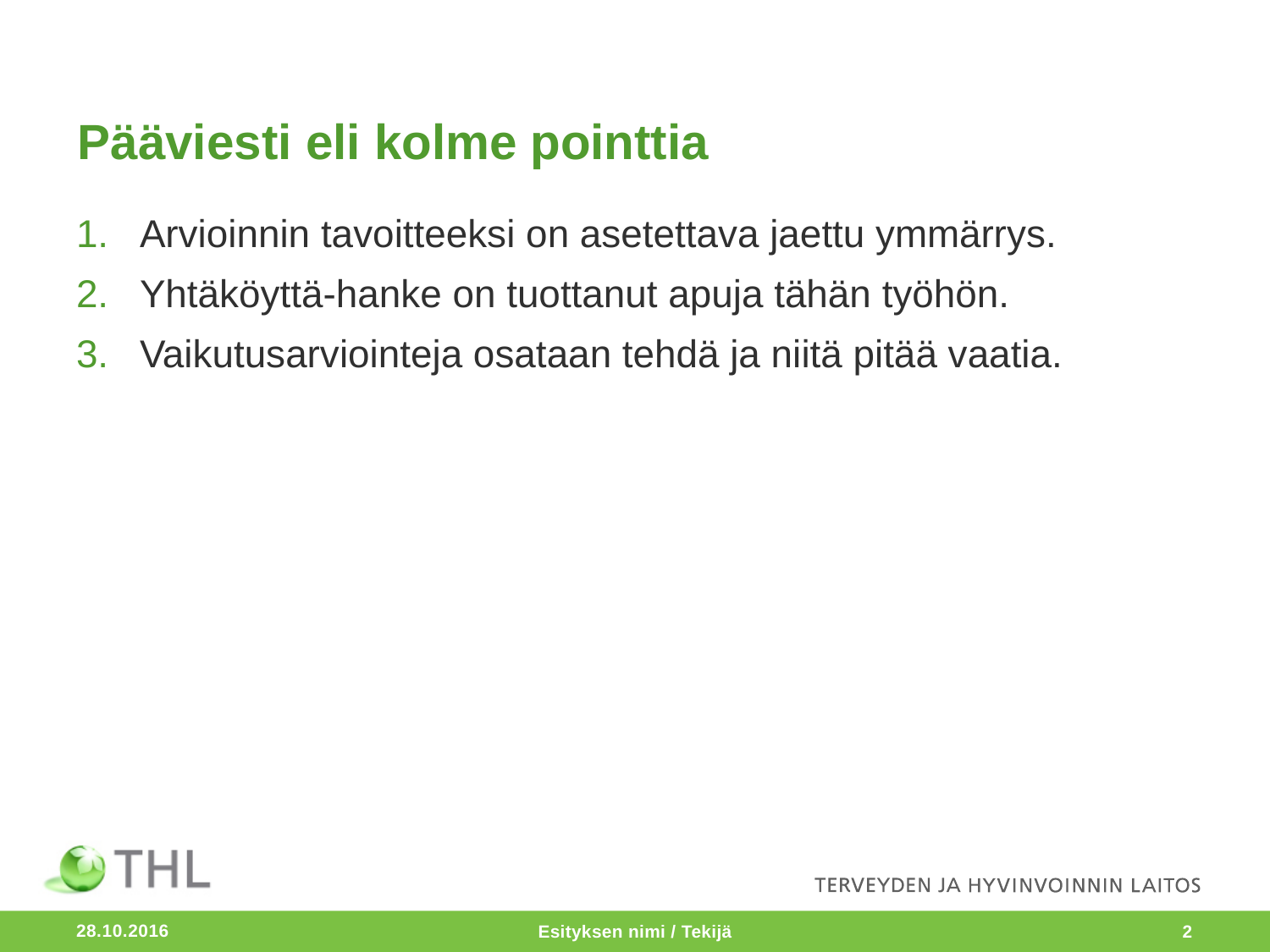

# Pääviesti eli kolme pointtia
Arvioinnin tavoitteeksi on asetettava jaettu ymmärrys.
Yhtäköyttä-hanke on tuottanut apuja tähän työhön.
Vaikutusarviointeja osataan tehdä ja niitä pitää vaatia.

28.10.2016
Esityksen nimi / Tekijä
2